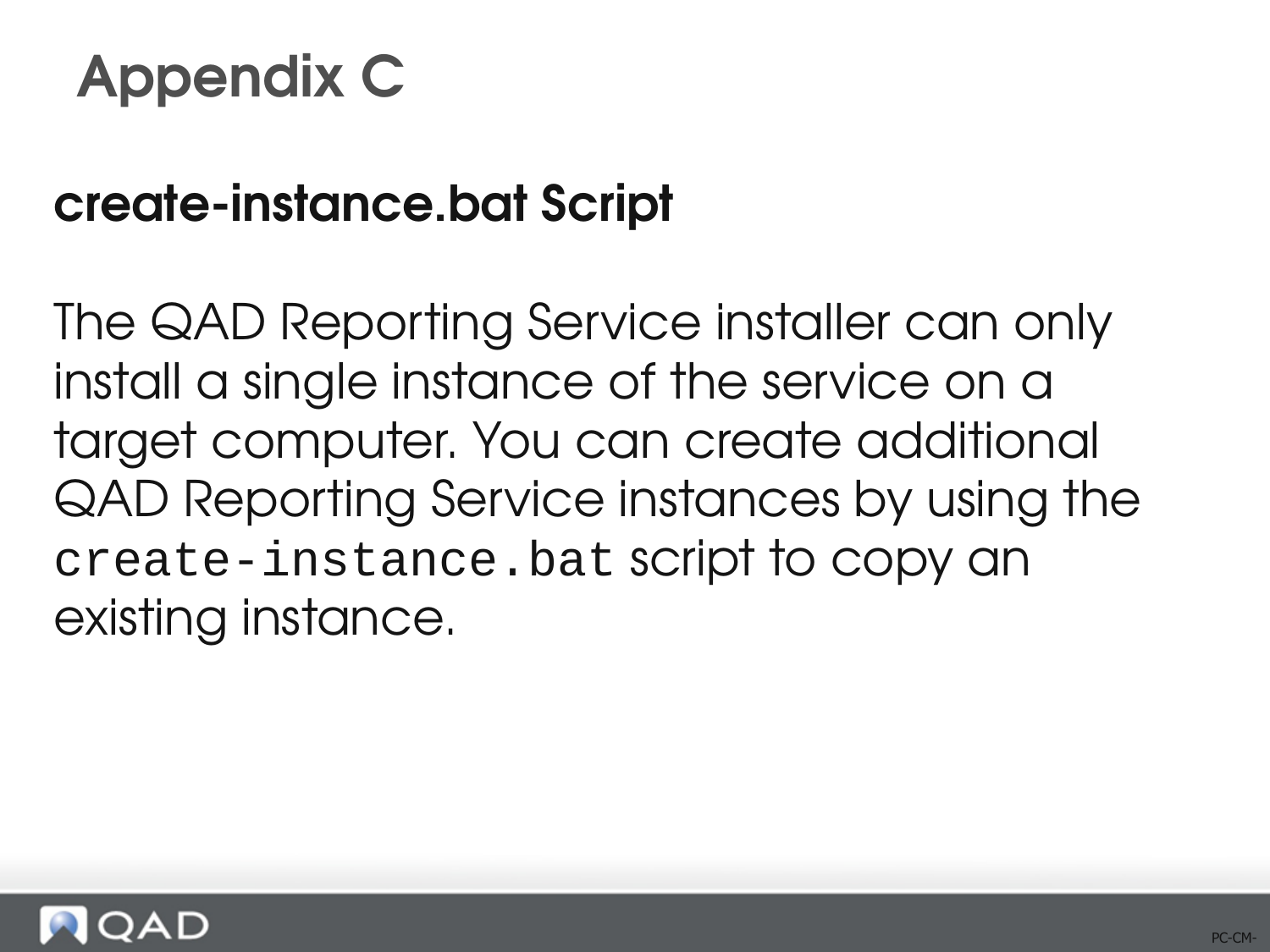

# Appendix C
create-instance.bat Script

The QAD Reporting Service installer can only install a single instance of the service on a target computer. You can create additional QAD Reporting Service instances by using the create-instance.bat script to copy an existing instance.
PC-CM-